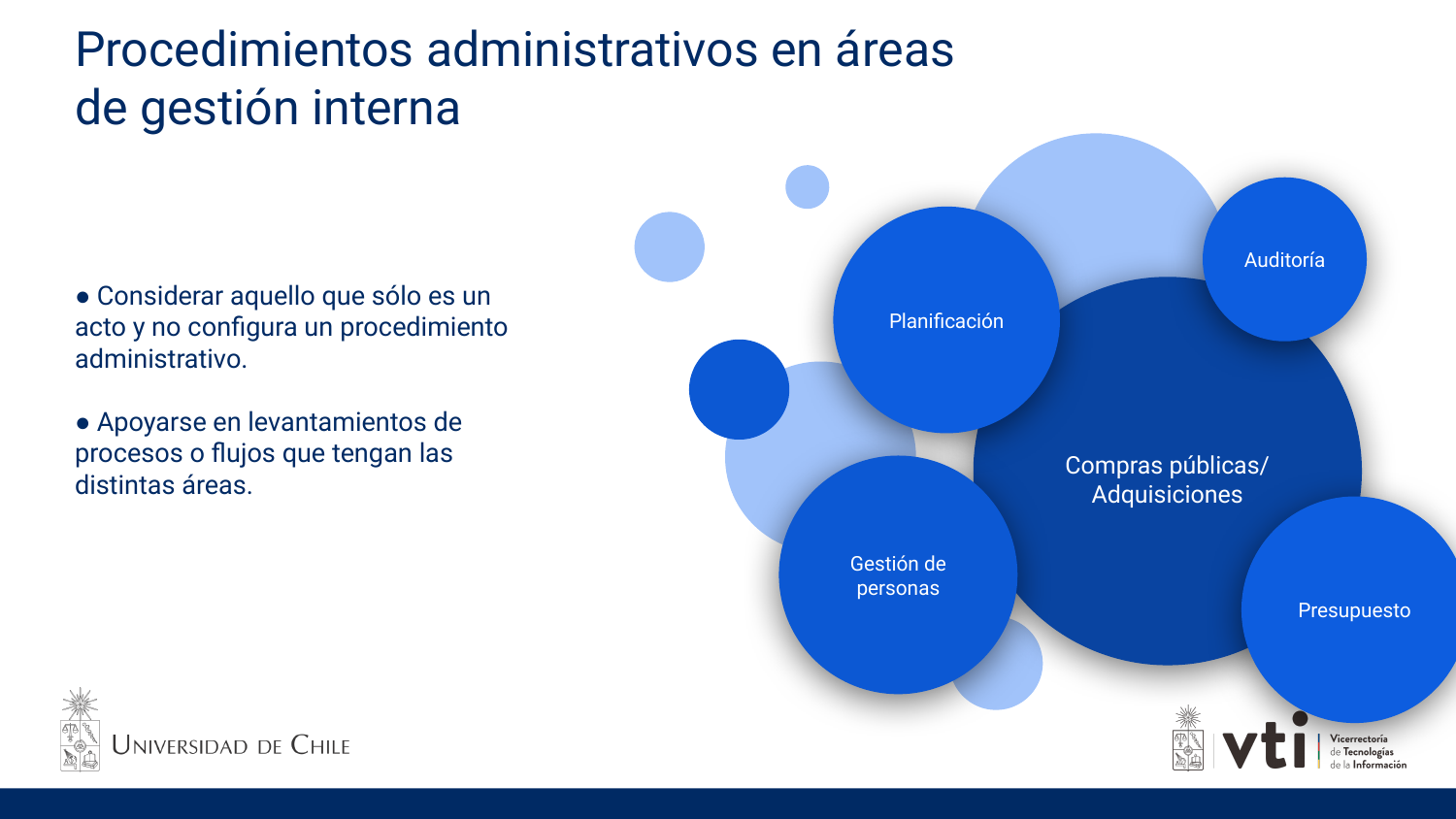

Procedimientos administrativos en áreas de gestión interna

Auditoría

Planificación
● Considerar aquello que sólo es un acto y no configura un procedimiento administrativo.

● Apoyarse en levantamientos de procesos o flujos que tengan las distintas áreas.

Compras públicas/
Adquisiciones

Gestión de
personas

Presupuesto